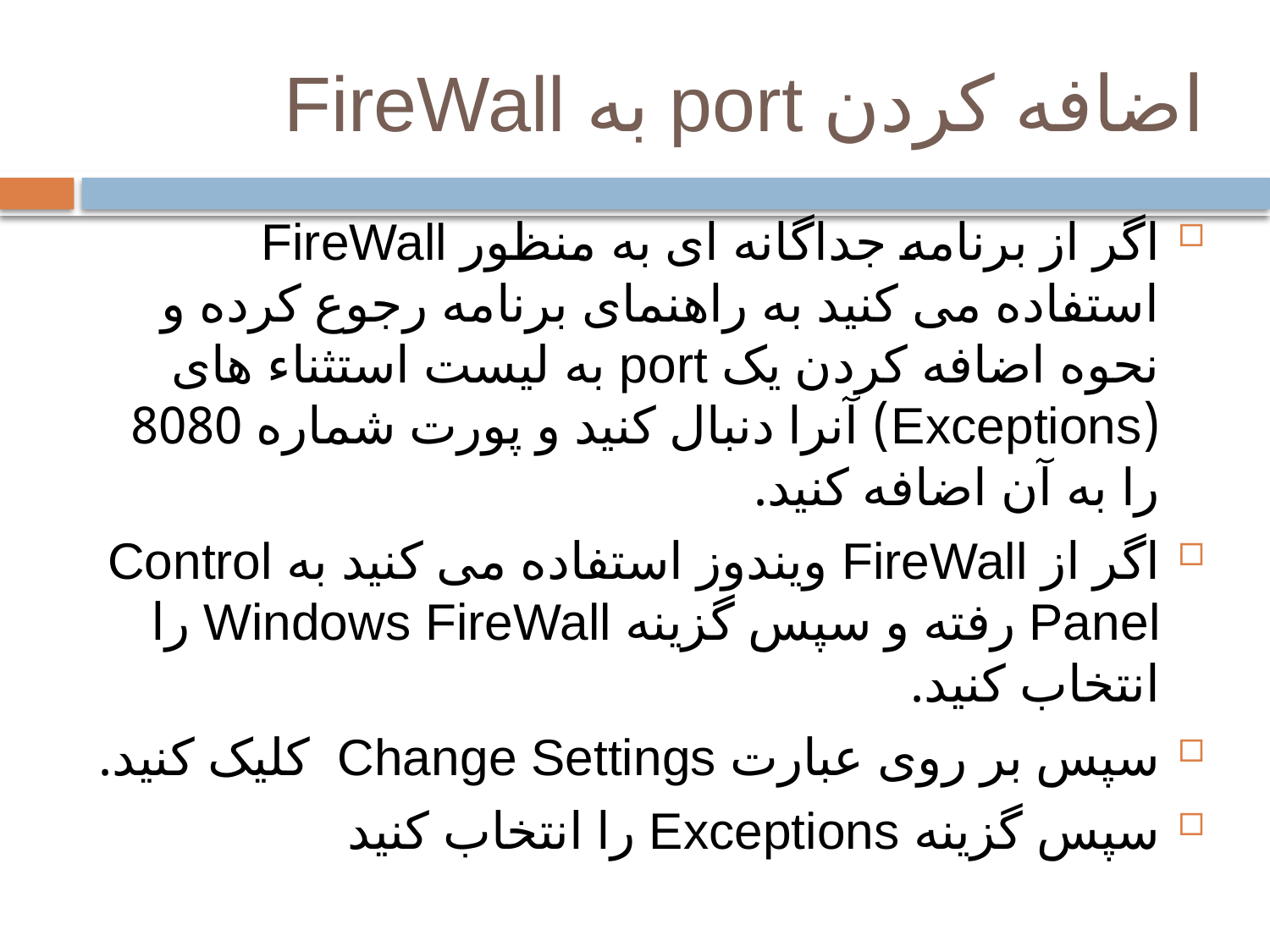

# اضافه کردن port به FireWall
اگر از برنامه جداگانه ای به منظور FireWall  استفاده می کنید به راهنمای برنامه رجوع کرده و نحوه اضافه کردن یک port به لیست استثناء های (Exceptions) آنرا دنبال کنید و پورت شماره 8080 را به آن اضافه کنید.
اگر از FireWall ویندوز استفاده می کنید به Control Panel رفته و سپس گزینه Windows FireWall را انتخاب کنید.
سپس بر روی عبارت Change Settings  کلیک کنید.
سپس گزینه Exceptions را انتخاب کنید